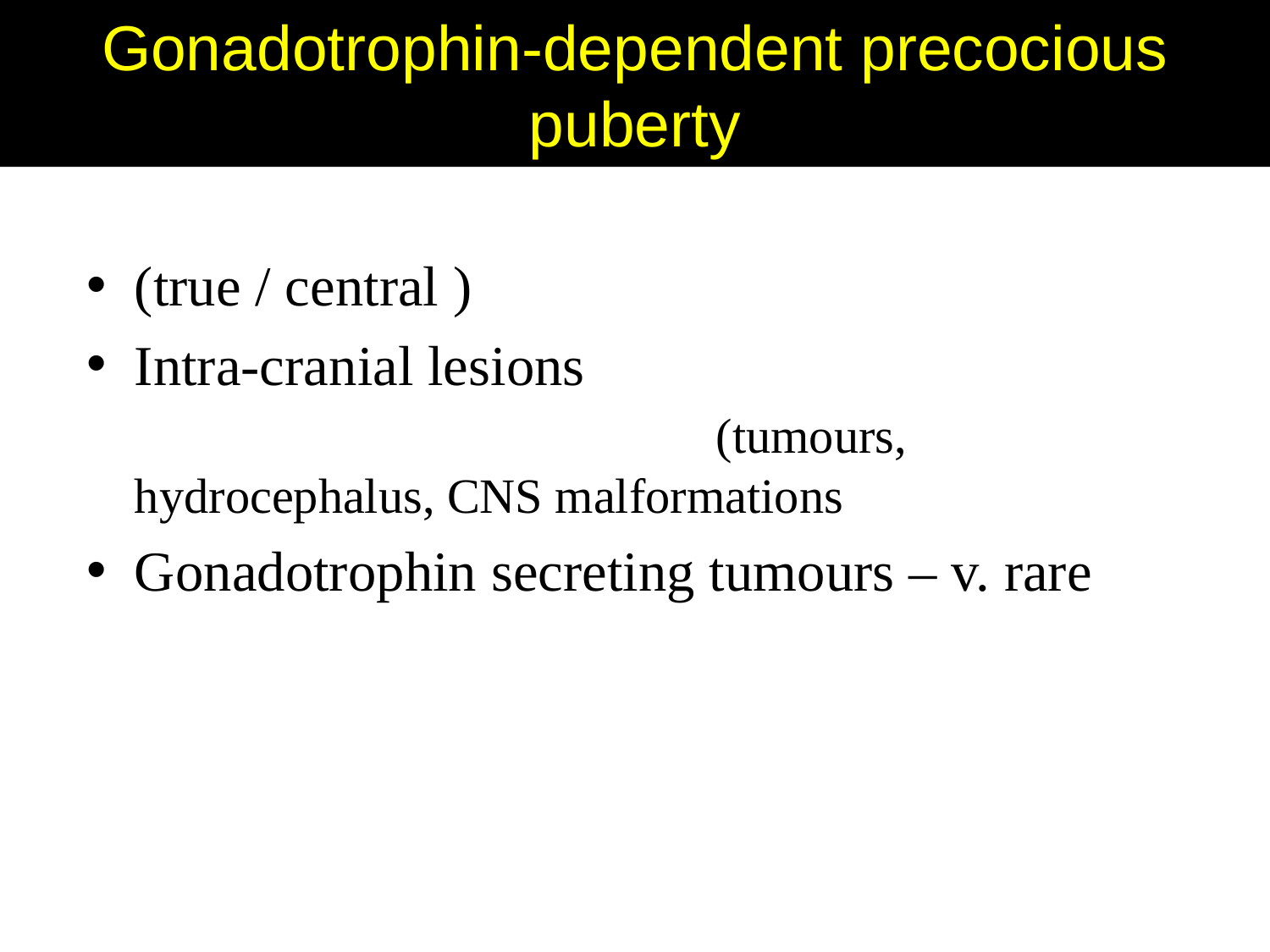

# Gonadotrophin-dependent precocious puberty
(true / central )
Intra-cranial lesions                                                                                 (tumours, hydrocephalus, CNS malformations
Gonadotrophin secreting tumours – v. rare